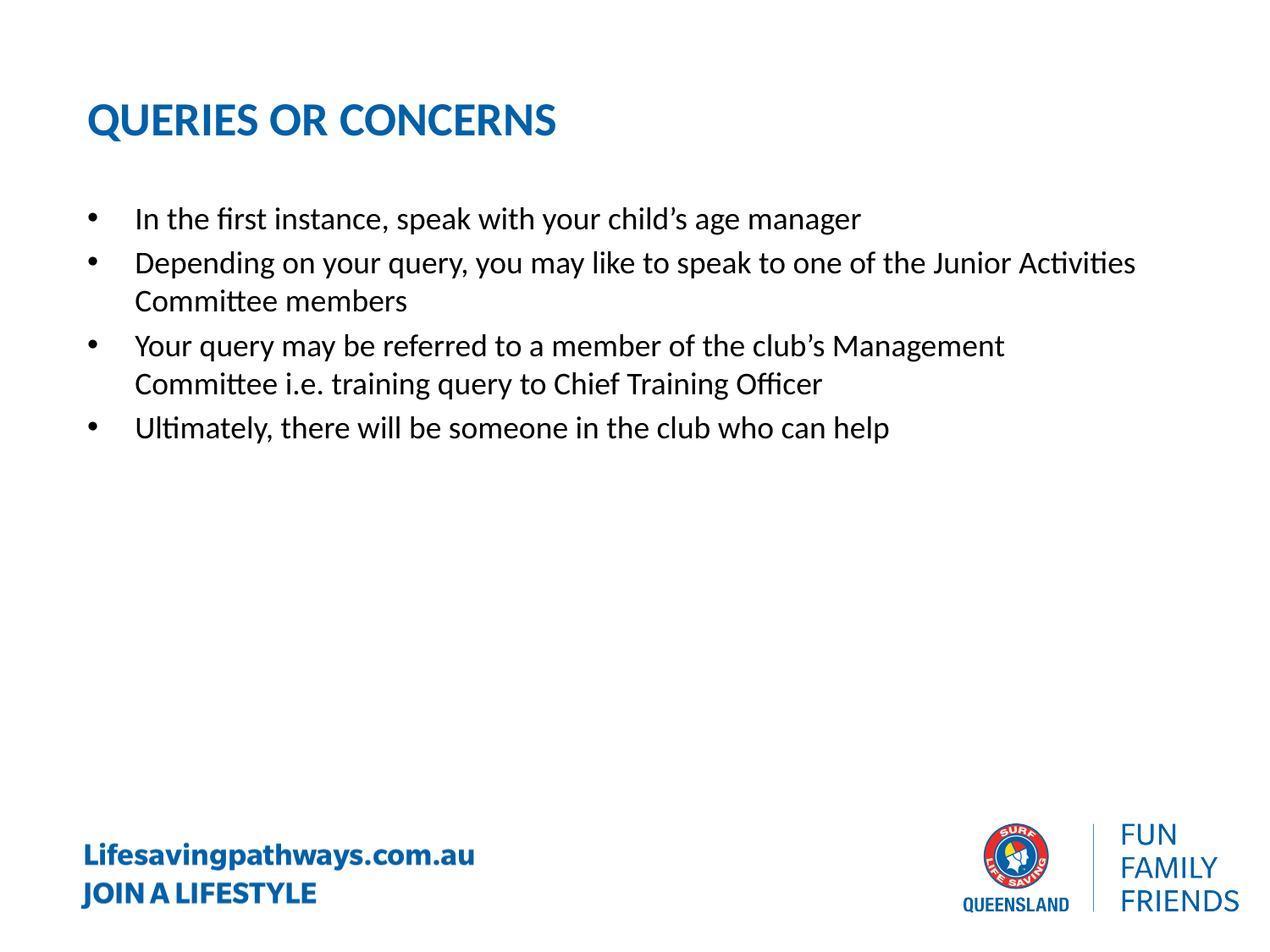

Queries or concerns
In the first instance, speak with your child’s age manager
Depending on your query, you may like to speak to one of the Junior Activities Committee members
Your query may be referred to a member of the club’s Management Committee i.e. training query to Chief Training Officer
Ultimately, there will be someone in the club who can help